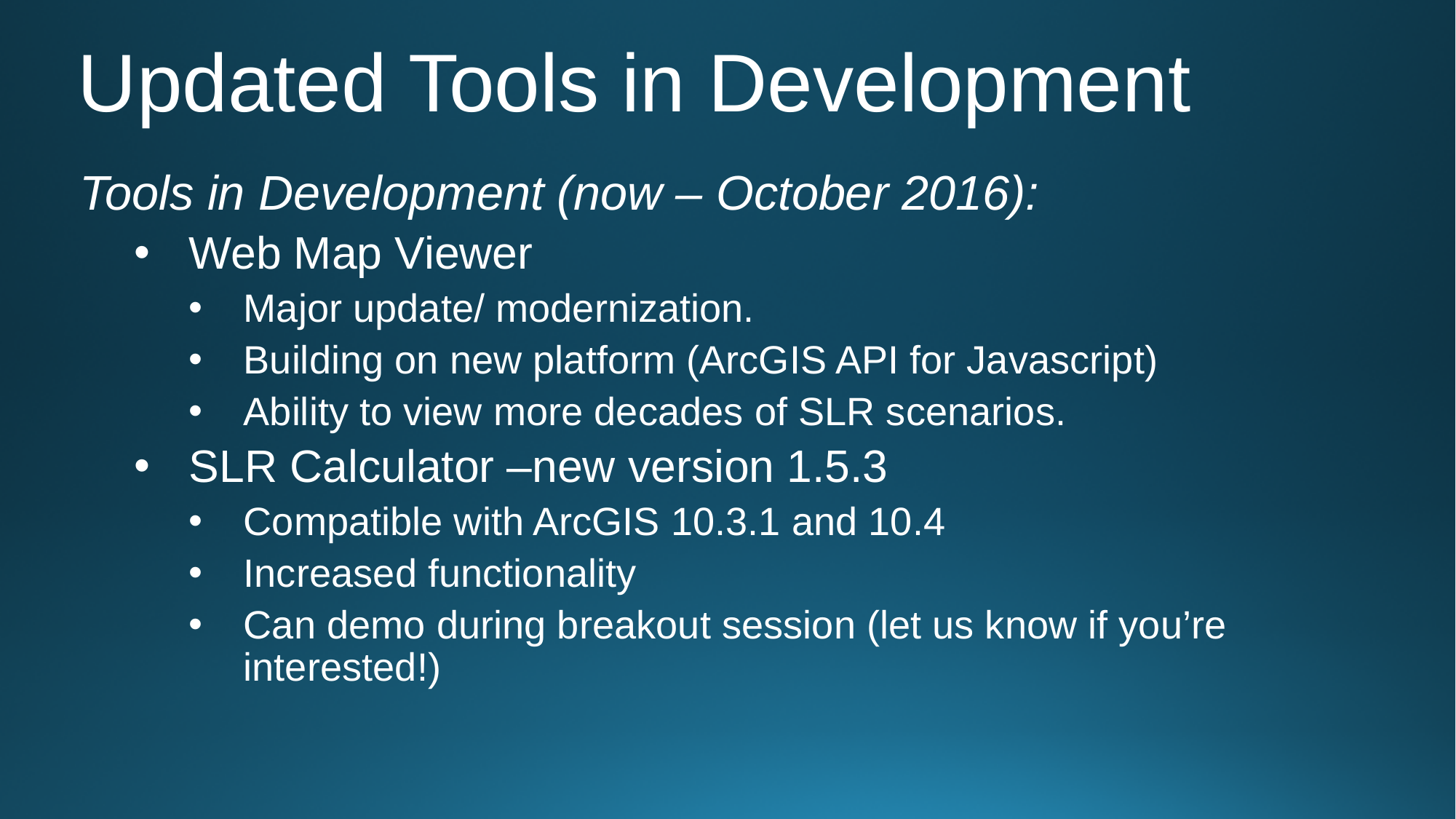

# Updated Tools in Development
Tools in Development (now – October 2016):
Web Map Viewer
Major update/ modernization.
Building on new platform (ArcGIS API for Javascript)
Ability to view more decades of SLR scenarios.
SLR Calculator –new version 1.5.3
Compatible with ArcGIS 10.3.1 and 10.4
Increased functionality
Can demo during breakout session (let us know if you’re interested!)